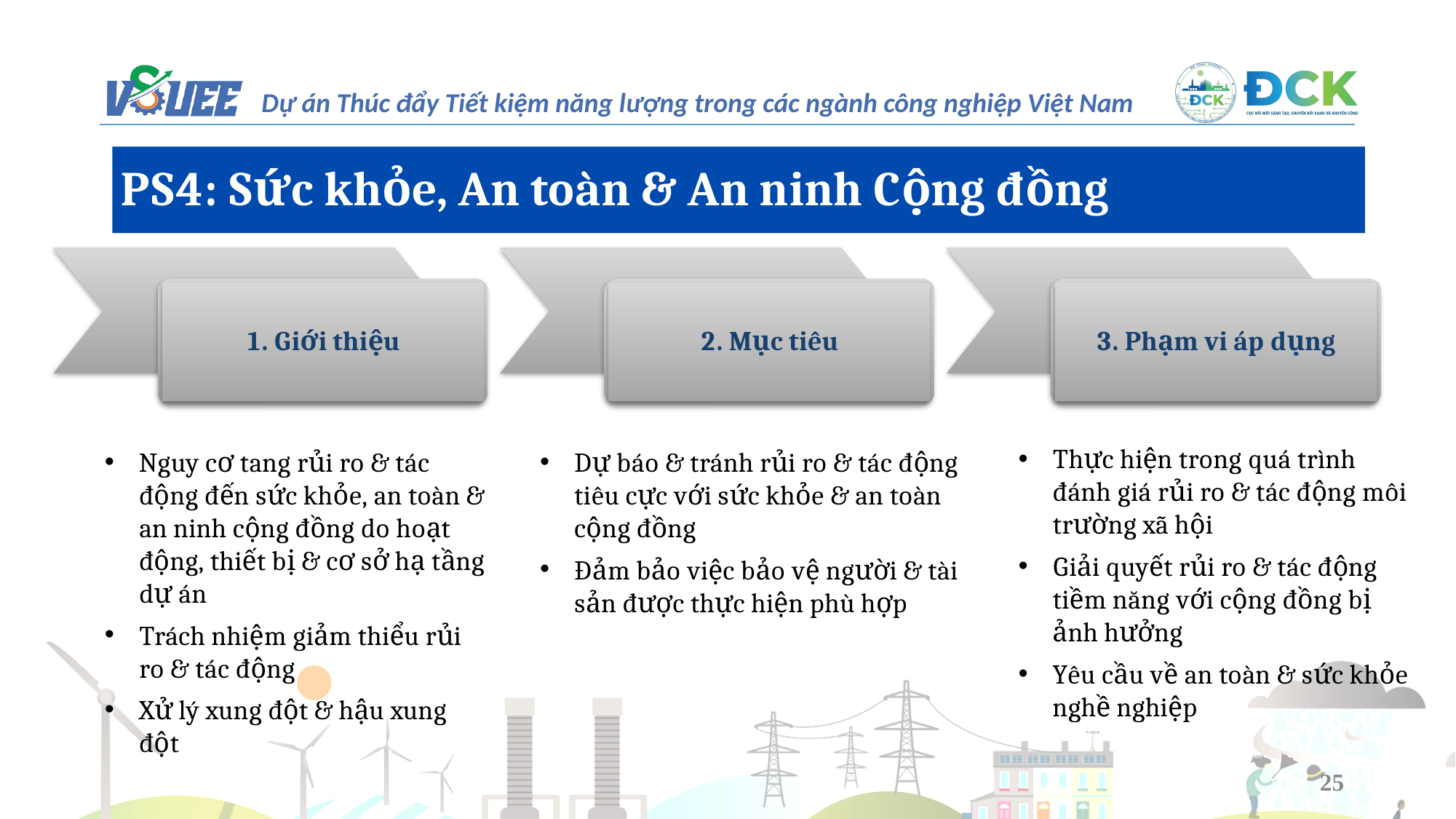

PS4: Sức khỏe, An toàn & An ninh Cộng đồng

1. Giới thiệu
2. Mục tiêu
3. Phạm vi áp dụng
Nguy cơ tang rủi ro & tác động đến sức khỏe, an toàn & an ninh cộng đồng do hoạt động, thiết bị & cơ sở hạ tầng dự án
Trách nhiệm giảm thiểu rủi ro & tác động
Xử lý xung đột & hậu xung đột
Dự báo & tránh rủi ro & tác động tiêu cực với sức khỏe & an toàn cộng đồng
Đảm bảo việc bảo vệ người & tài sản được thực hiện phù hợp
Thực hiện trong quá trình đánh giá rủi ro & tác động môi trường xã hội
Giải quyết rủi ro & tác động tiềm năng với cộng đồng bị ảnh hưởng
Yêu cầu về an toàn & sức khỏe nghề nghiệp
25